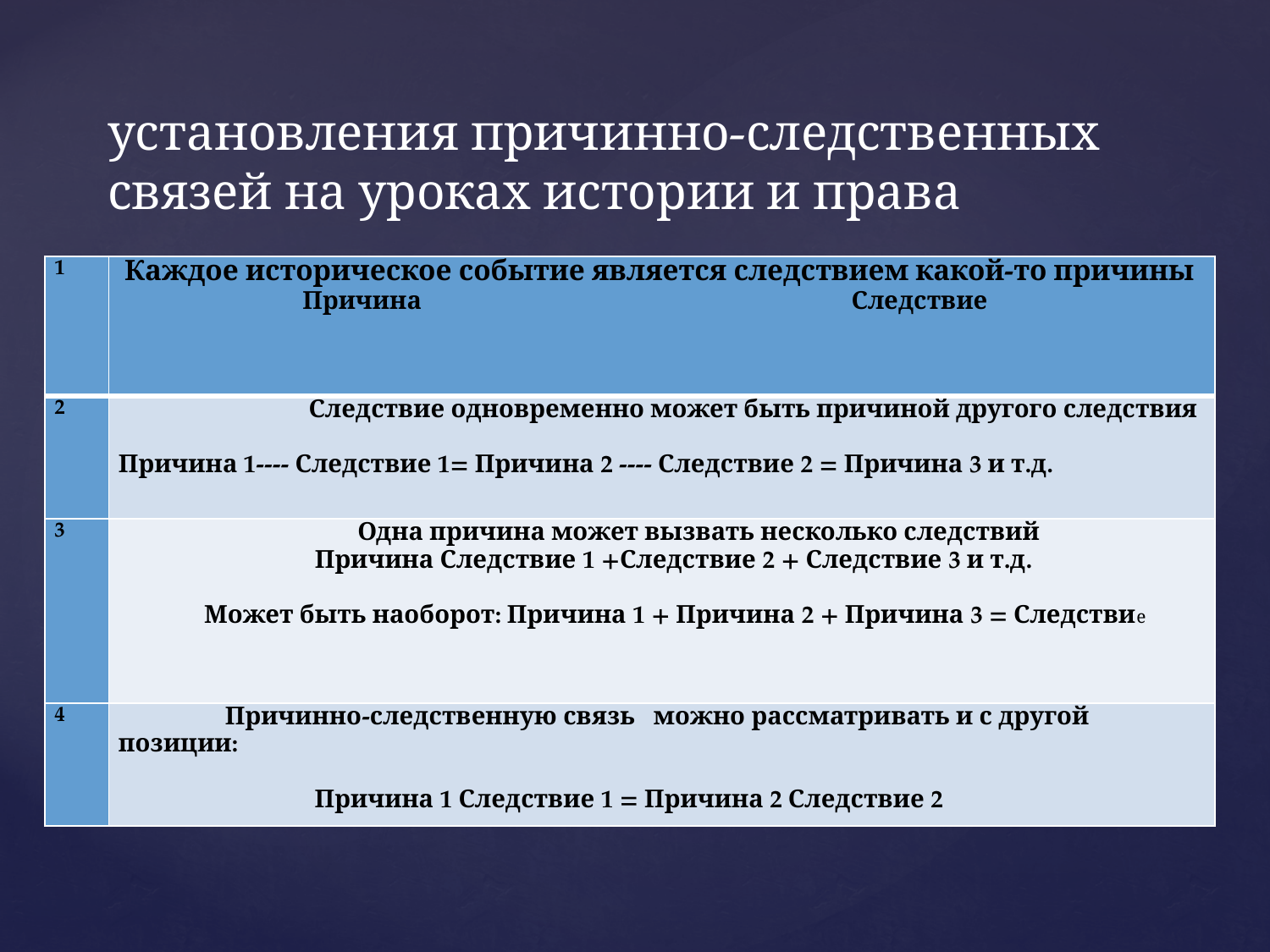

# установления причинно-следственных связей на уроках истории и права
| 1 | Каждое историческое событие является следствием какой-то причины Причина Следствие |
| --- | --- |
| 2 | Следствие одновременно может быть причиной другого следствия Причина 1---- Следствие 1= Причина 2 ---- Следствие 2 = Причина 3 и т.д. |
| 3 | Одна причина может вызвать несколько следствий Причина Следствие 1 +Следствие 2 + Следствие 3 и т.д. Может быть наоборот: Причина 1 + Причина 2 + Причина 3 = Следствие |
| 4 | Причинно-следственную связь можно рассматривать и с другой позиции: Причина 1 Следствие 1 = Причина 2 Следствие 2 |